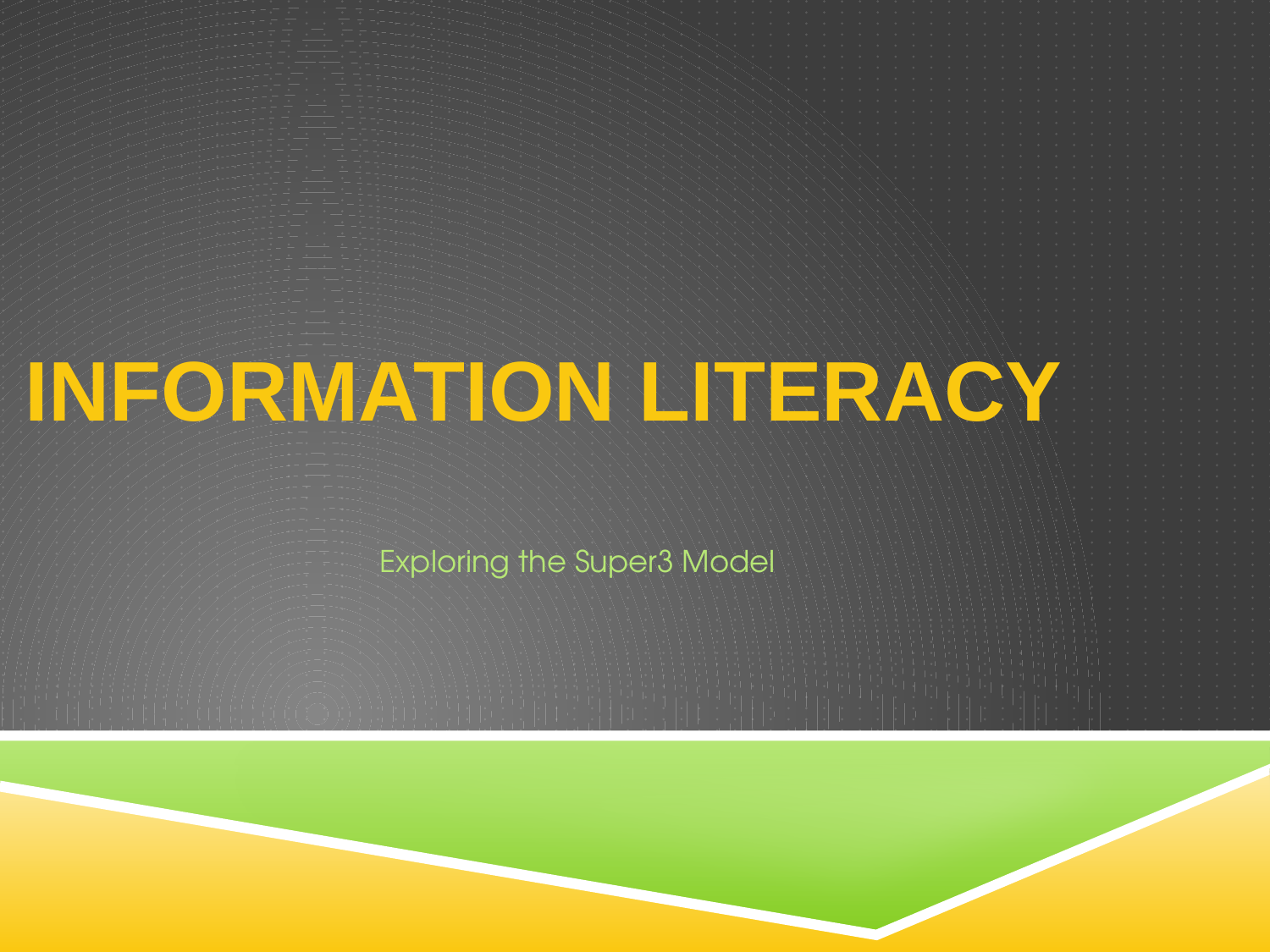

# Information Literacy

Exploring the Super3 Model